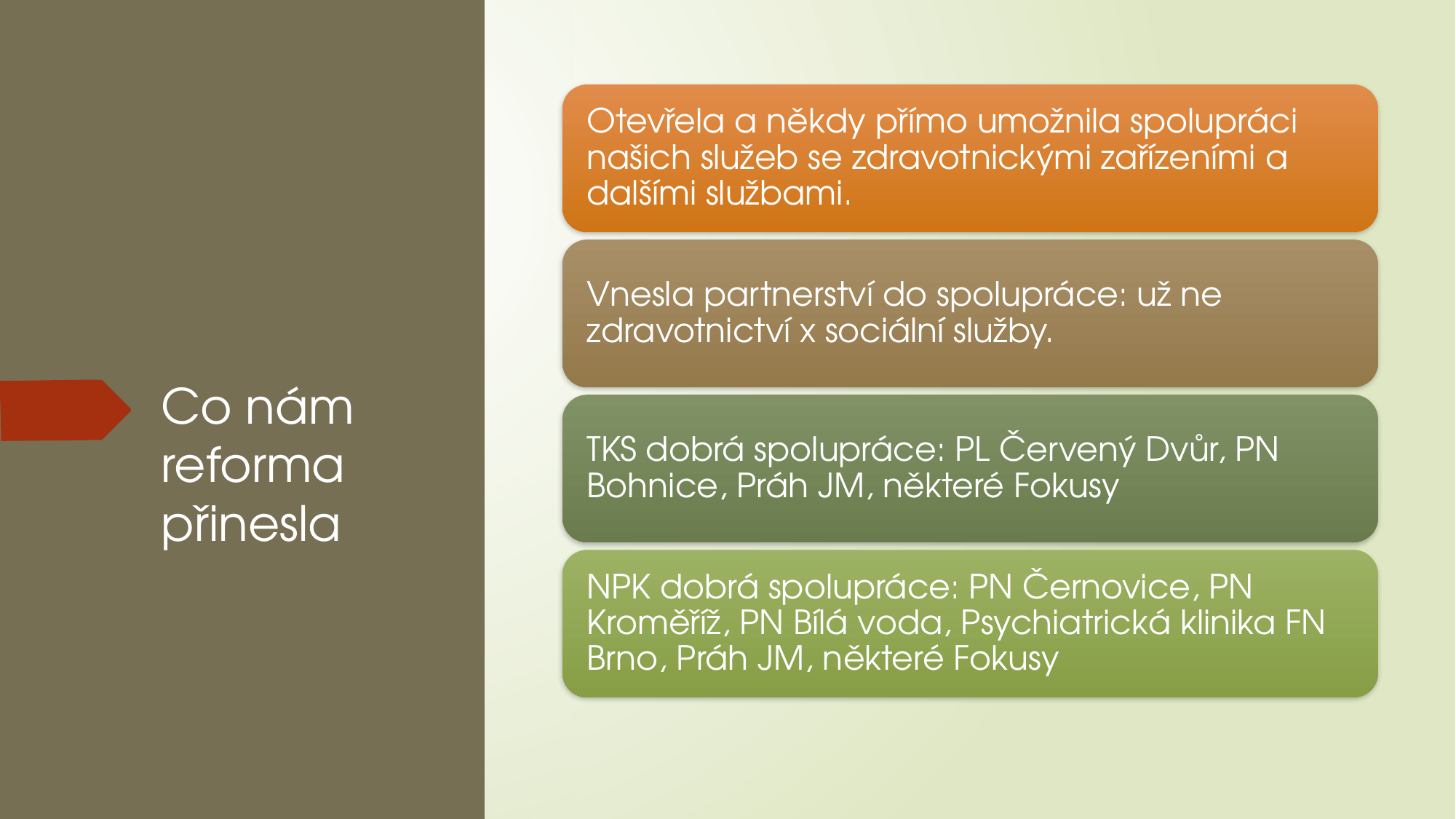

Otevřela a někdy přímo umožnila spolupráci našich služeb se zdravotnickými zařízeními a dalšími službami.
Vnesla partnerství do spolupráce: už ne zdravotnictví x sociální služby.
TKS dobrá spolupráce: PL Červený Dvůr, PN Bohnice, Práh JM, některé Fokusy
NPK dobrá spolupráce: PN Černovice, PN Kroměříž, PN Bílá voda, Psychiatrická klinika FN Brno, Práh JM, některé Fokusy
# Co nám reforma přinesla